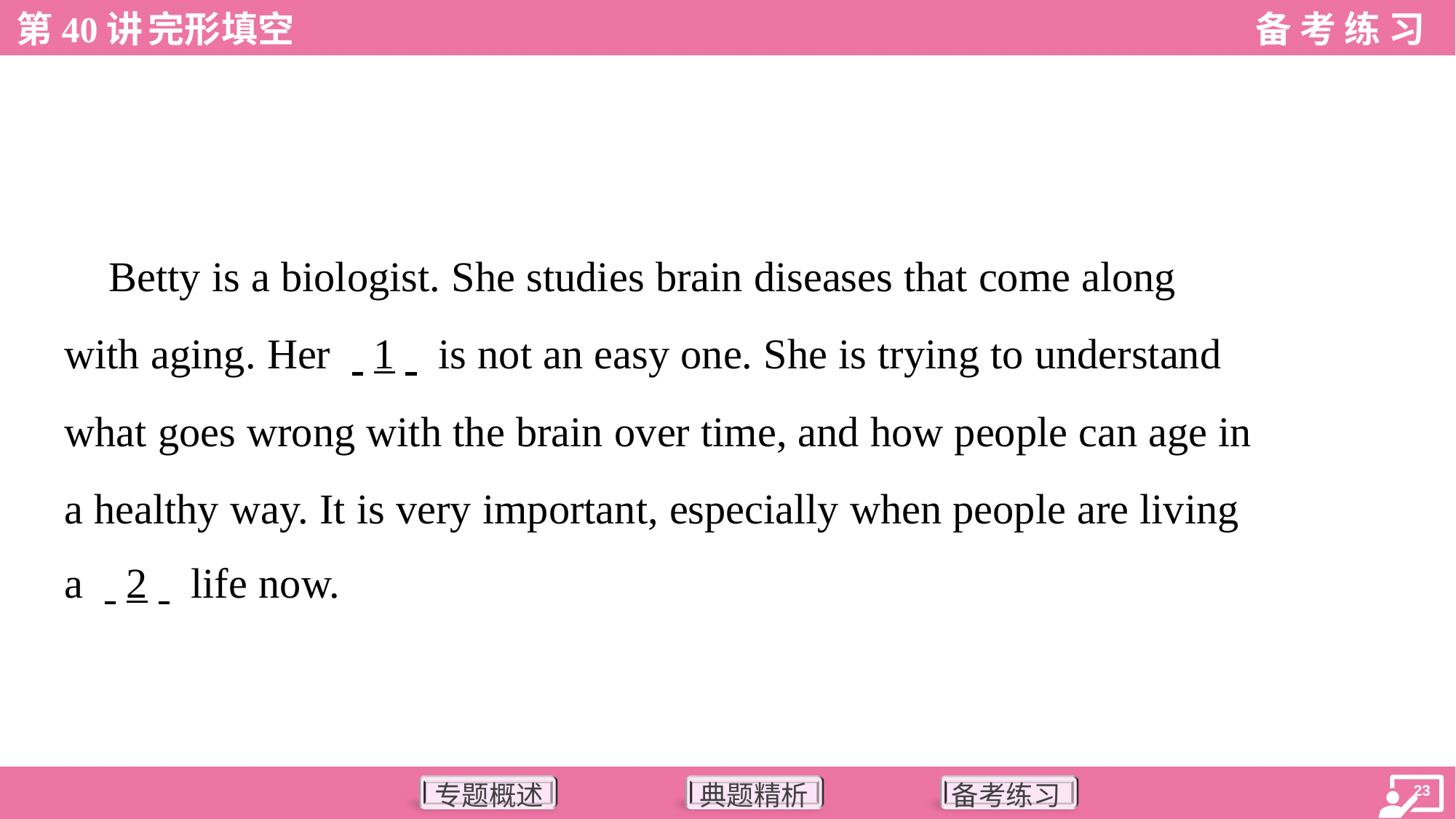

Betty is a biologist. She studies brain diseases that come along
with aging. Her . .1. . is not an easy one. She is trying to understand
what goes wrong with the brain over time, and how people can age in
a healthy way. It is very important, especially when people are living
a . .2. . life now.